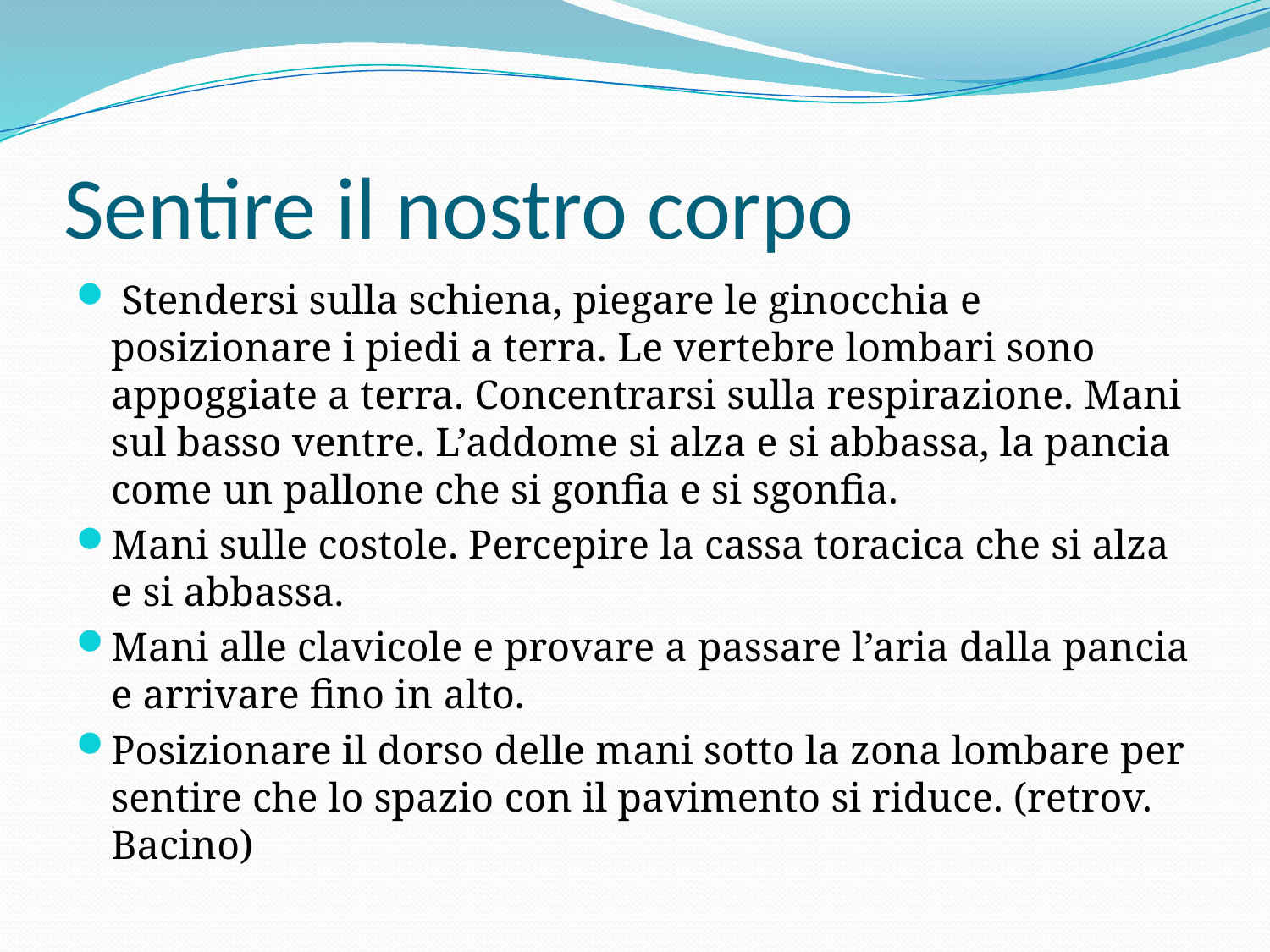

# Sentire il nostro corpo
 Stendersi sulla schiena, piegare le ginocchia e posizionare i piedi a terra. Le vertebre lombari sono appoggiate a terra. Concentrarsi sulla respirazione. Mani sul basso ventre. L’addome si alza e si abbassa, la pancia come un pallone che si gonfia e si sgonfia.
Mani sulle costole. Percepire la cassa toracica che si alza e si abbassa.
Mani alle clavicole e provare a passare l’aria dalla pancia e arrivare fino in alto.
Posizionare il dorso delle mani sotto la zona lombare per sentire che lo spazio con il pavimento si riduce. (retrov. Bacino)